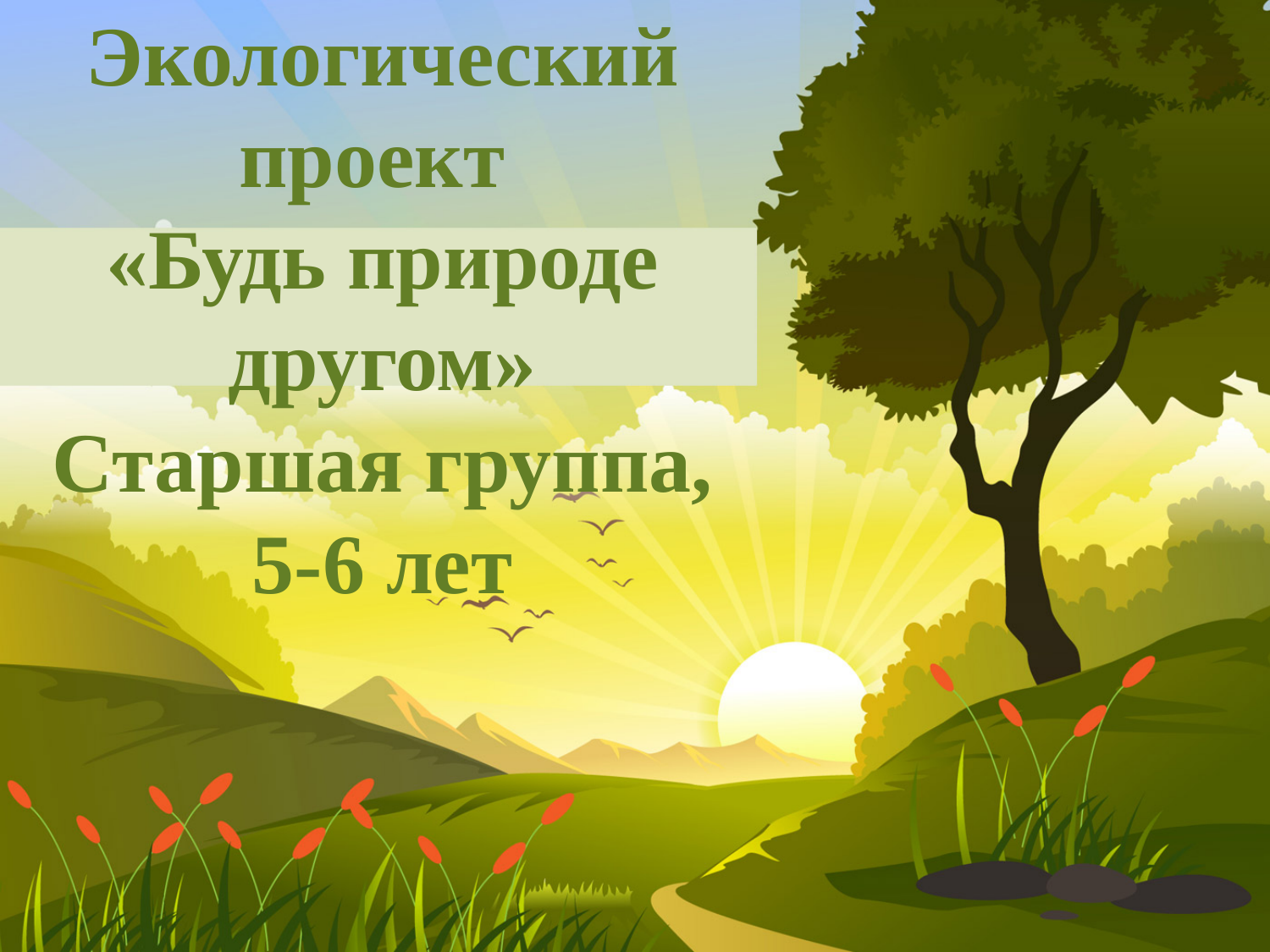

# Экологический проект «Будь природе другом» Старшая группа, 5-6 лет